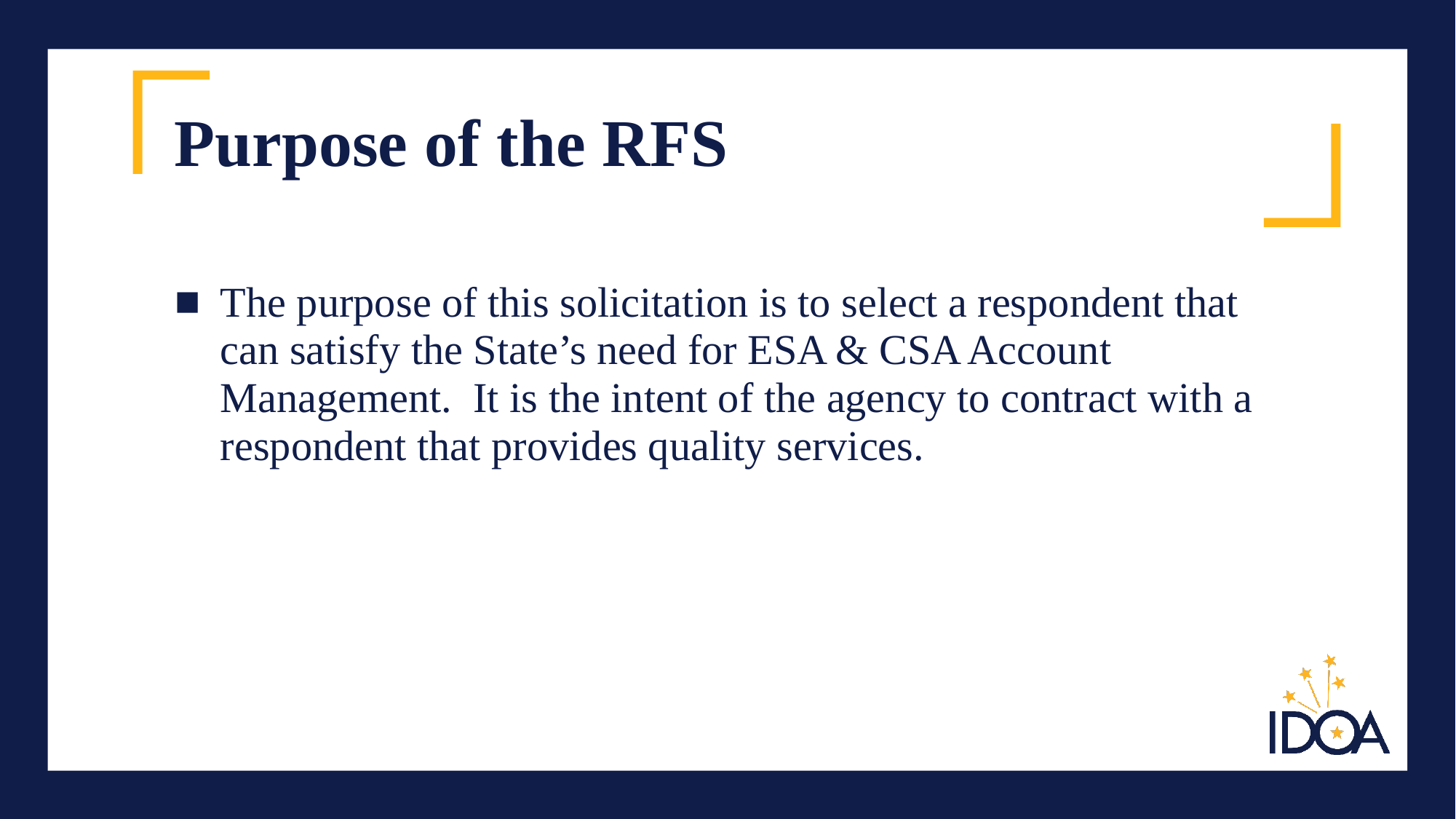

# Purpose of the RFS
The purpose of this solicitation is to select a respondent that can satisfy the State’s need for ESA & CSA Account Management.  It is the intent of the agency to contract with a respondent that provides quality services.